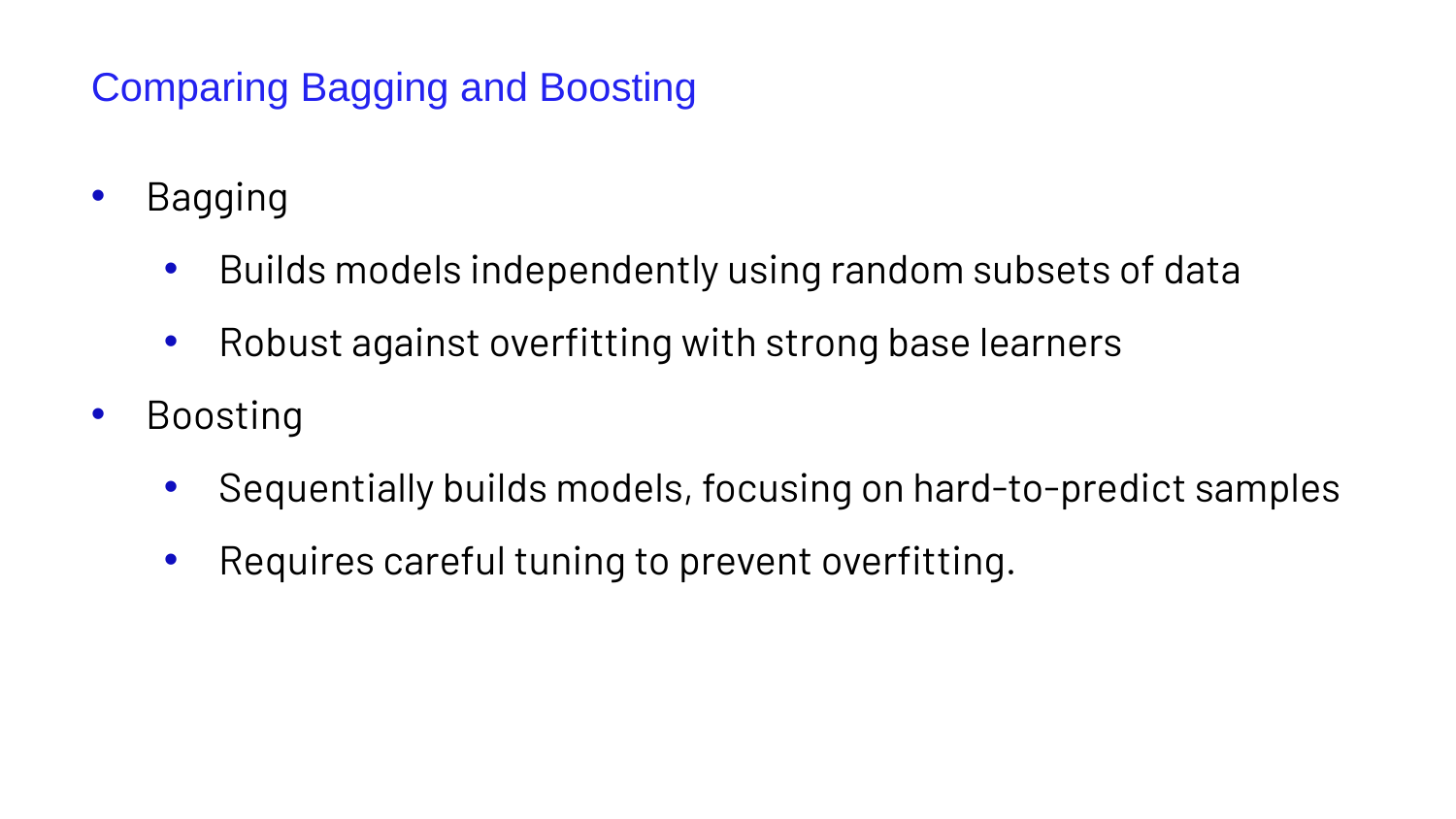

Comparing Bagging and Boosting
Bagging
Builds models independently using random subsets of data
Robust against overfitting with strong base learners
Boosting
Sequentially builds models, focusing on hard-to-predict samples
Requires careful tuning to prevent overfitting.